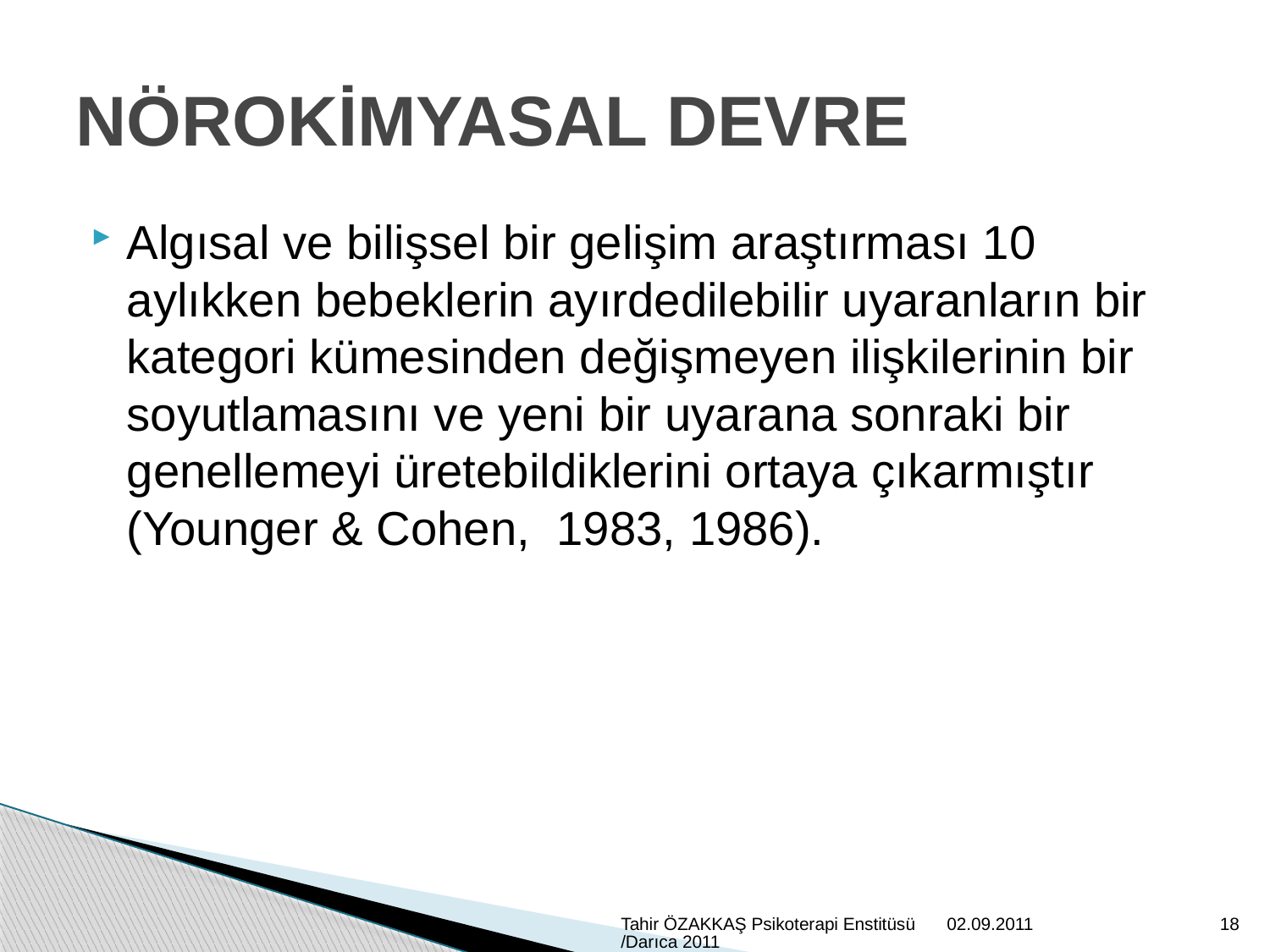

# NÖROKİMYASAL DEVRE
Algısal ve bilişsel bir gelişim araştırması 10 aylıkken bebeklerin ayırdedilebilir uyaranların bir kategori kümesinden değişmeyen ilişkilerinin bir soyutlamasını ve yeni bir uyarana sonraki bir genellemeyi üretebildiklerini ortaya çıkarmıştır (Younger & Cohen,  1983, 1986).
Tahir ÖZAKKAŞ Psikoterapi Enstitüsü /Darıca 2011
02.09.2011
18